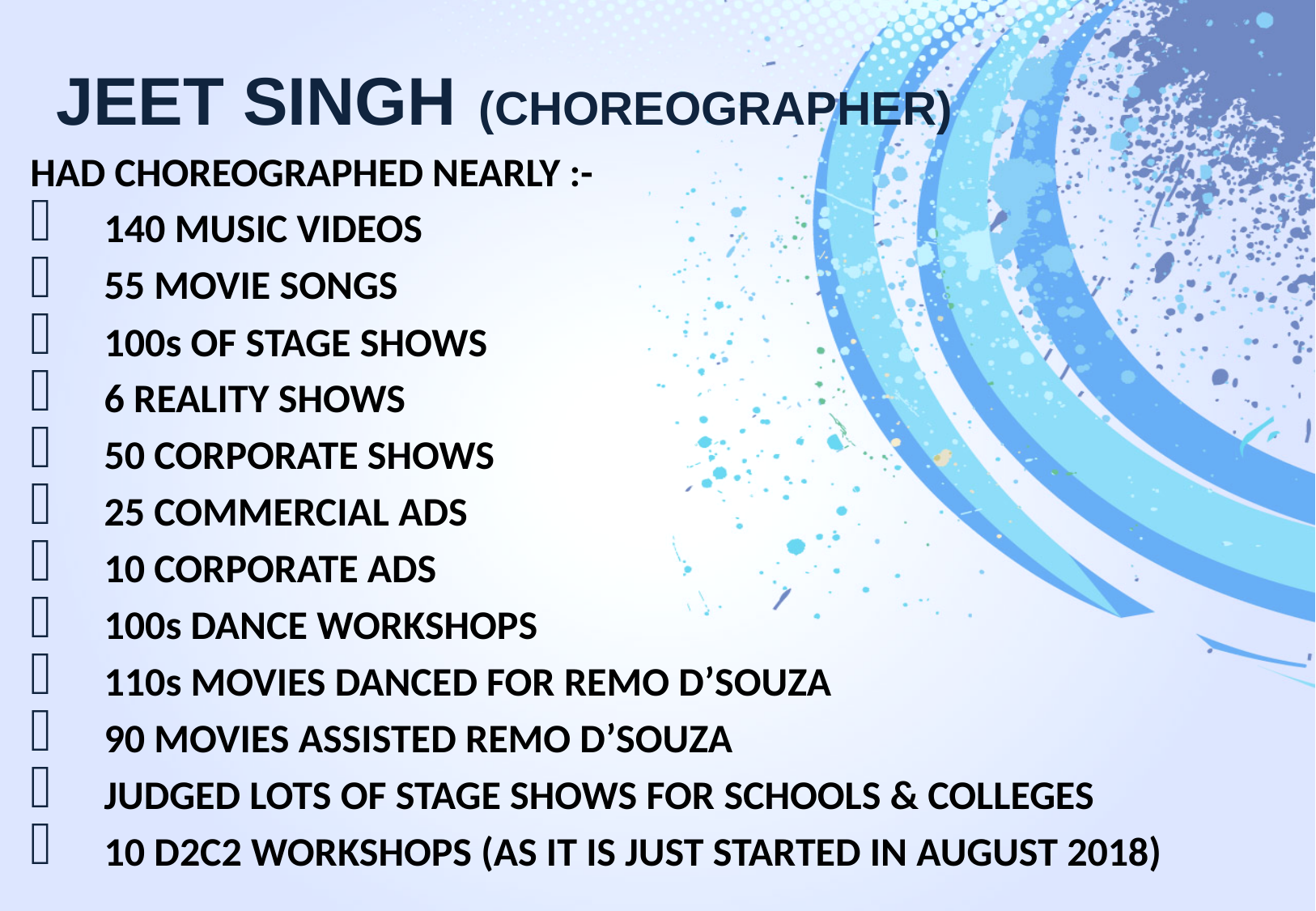

# JEET SINGH (CHOREOGRAPHER)
HAD CHOREOGRAPHED NEARLY :-
140 MUSIC VIDEOS
55 MOVIE SONGS
100s OF STAGE SHOWS
6 REALITY SHOWS
50 CORPORATE SHOWS
25 COMMERCIAL ADS
10 CORPORATE ADS
100s DANCE WORKSHOPS
110s MOVIES DANCED FOR REMO D’SOUZA
90 MOVIES ASSISTED REMO D’SOUZA
JUDGED LOTS OF STAGE SHOWS FOR SCHOOLS & COLLEGES
10 D2C2 WORKSHOPS (AS IT IS JUST STARTED IN AUGUST 2018)